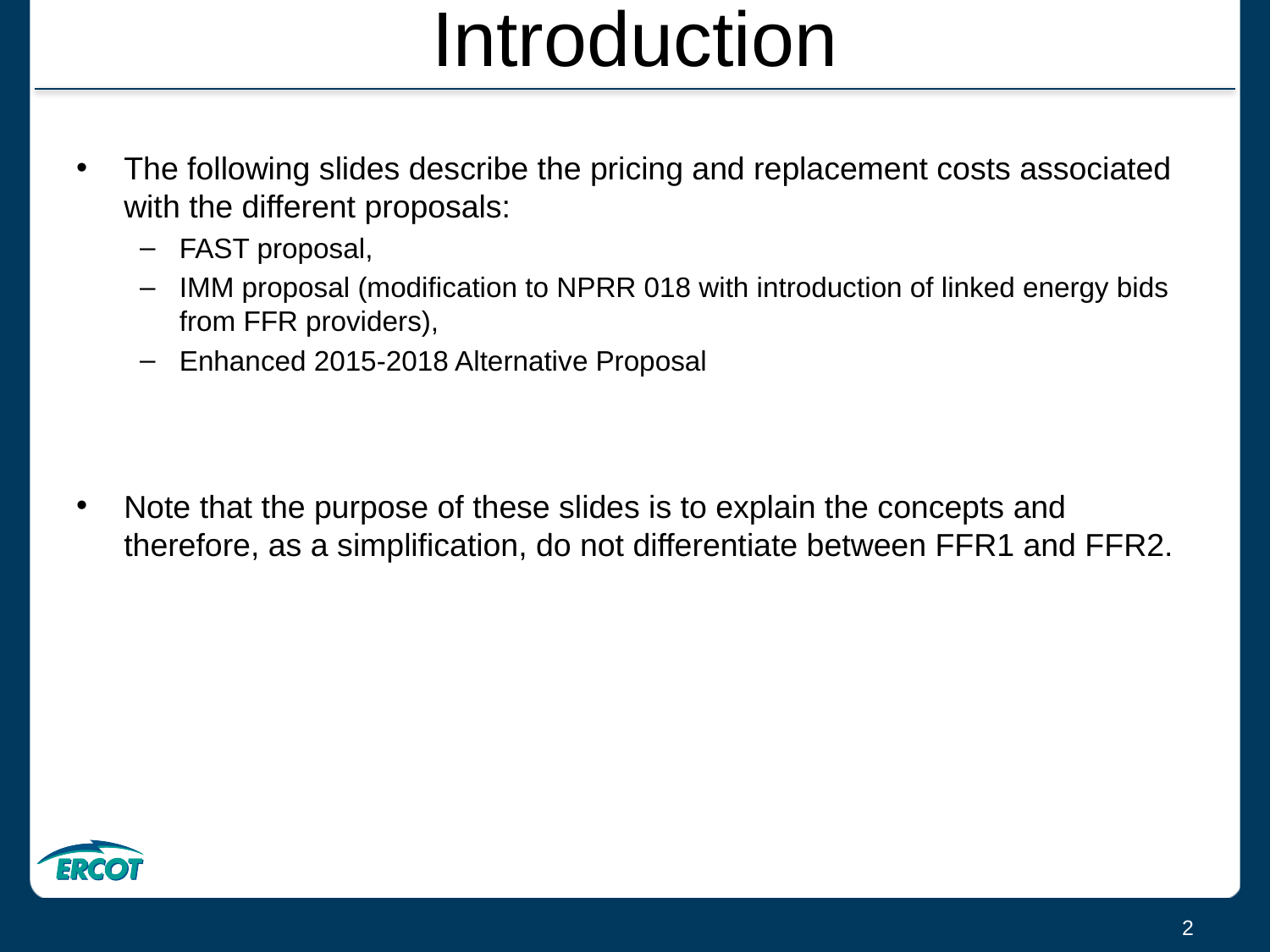

# Introduction

The following slides describe the pricing and replacement costs associated with the different proposals:
FAST proposal,
IMM proposal (modification to NPRR 018 with introduction of linked energy bids from FFR providers),
Enhanced 2015-2018 Alternative Proposal

Note that the purpose of these slides is to explain the concepts and therefore, as a simplification, do not differentiate between FFR1 and FFR2.

2